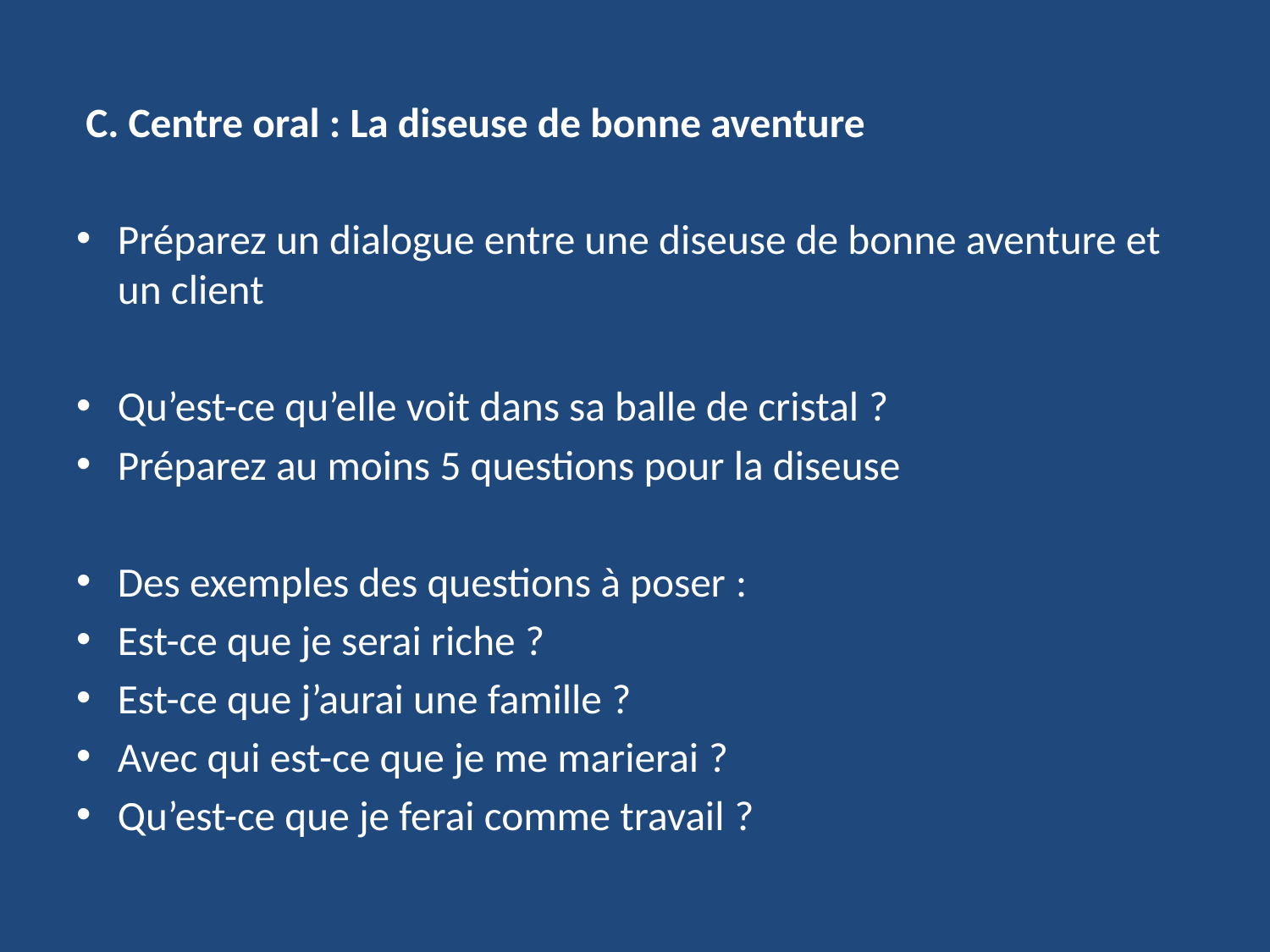

C. Centre oral : La diseuse de bonne aventure

Préparez un dialogue entre une diseuse de bonne aventure et un client

Qu’est-ce qu’elle voit dans sa balle de cristal ?
Préparez au moins 5 questions pour la diseuse

Des exemples des questions à poser :
Est-ce que je serai riche ?
Est-ce que j’aurai une famille ?
Avec qui est-ce que je me marierai ?
Qu’est-ce que je ferai comme travail ?